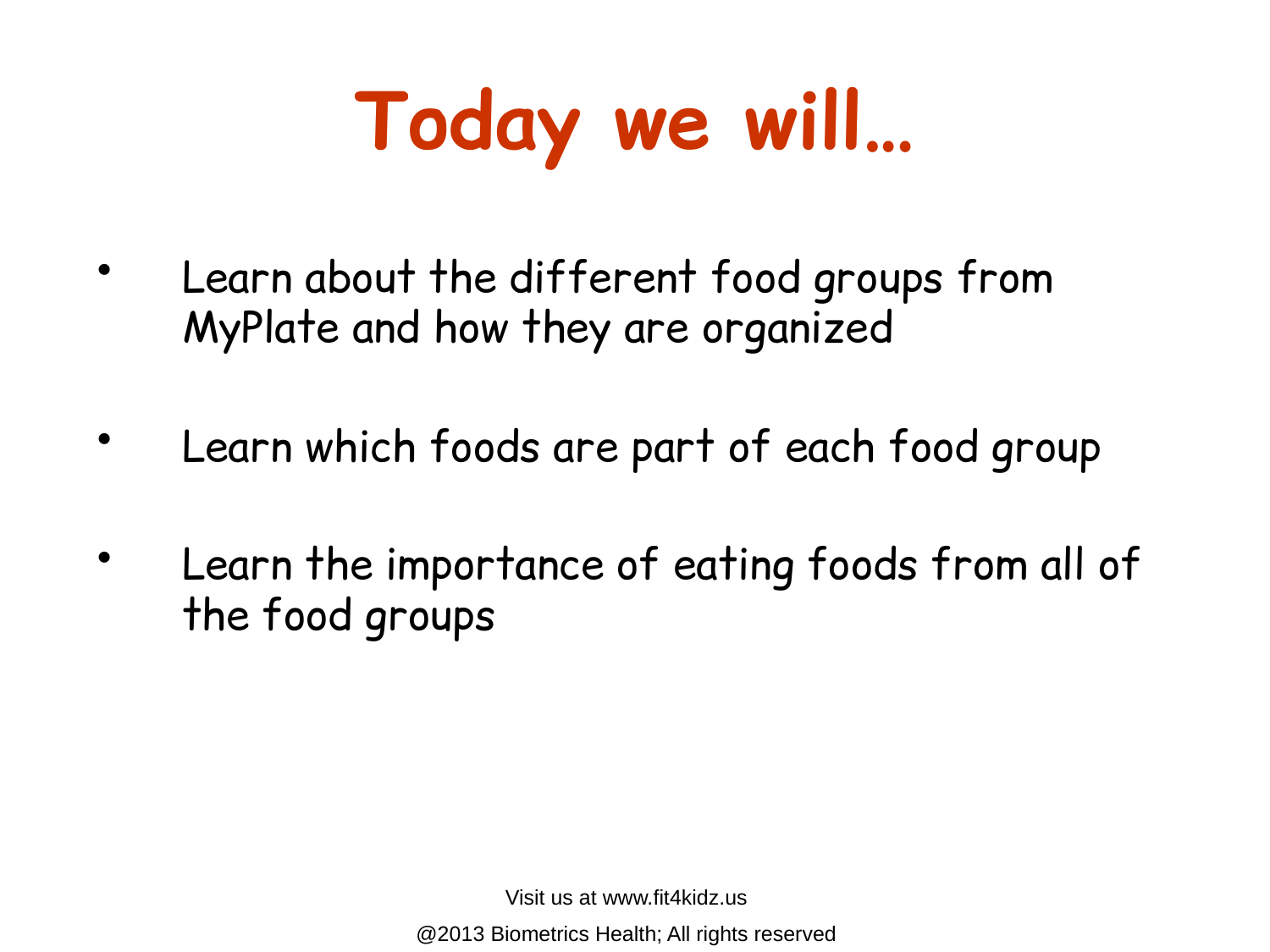

# Today we will…
Learn about the different food groups from MyPlate and how they are organized

Learn which foods are part of each food group

Learn the importance of eating foods from all of the food groups
Visit us at www.fit4kidz.us
@2013 Biometrics Health; All rights reserved